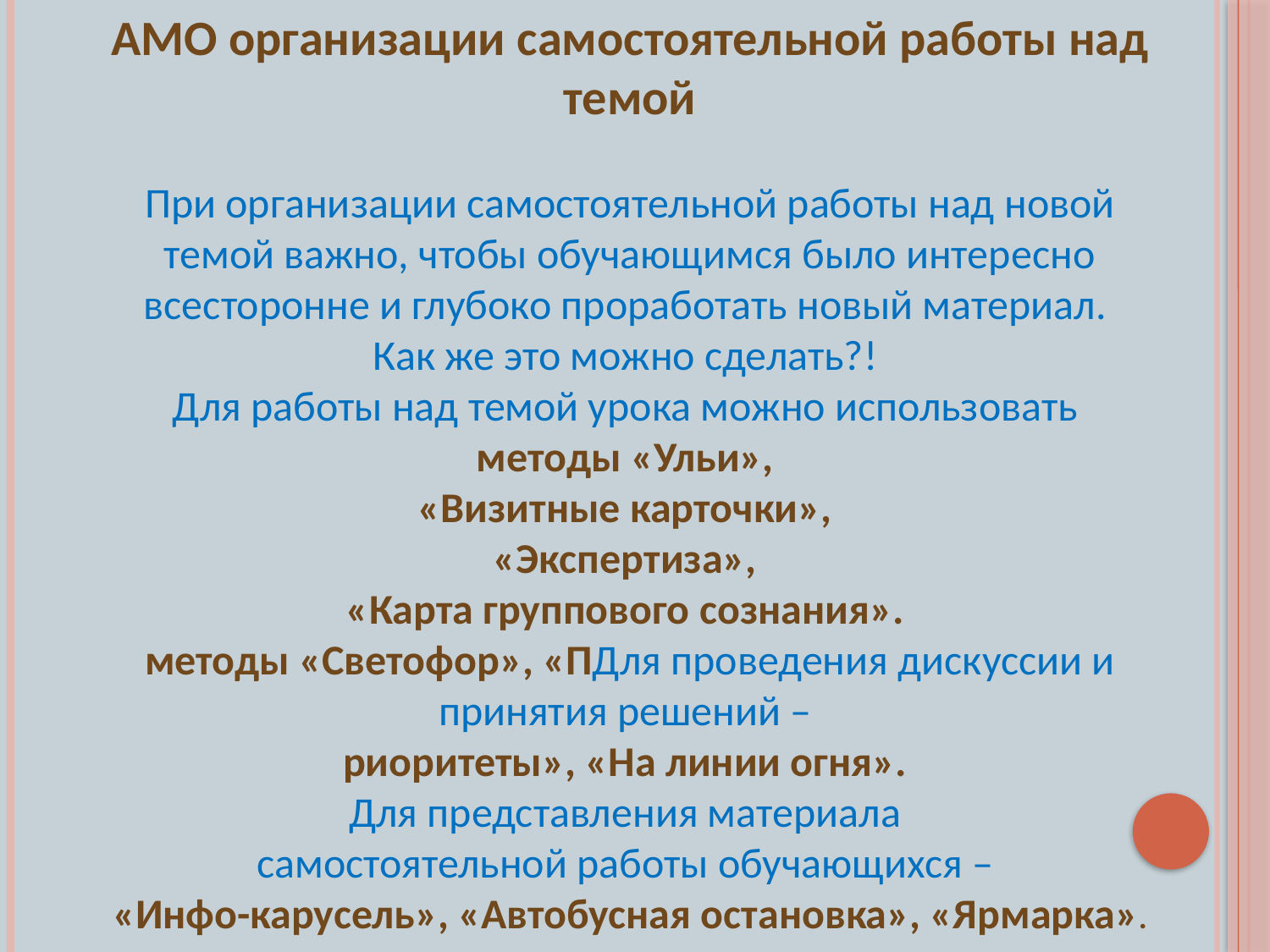

АМО организации самостоятельной работы над темой
При организации самостоятельной работы над новой темой важно, чтобы обучающимся было интересно всесторонне и глубоко проработать новый материал.
Как же это можно сделать?!
Для работы над темой урока можно использовать
методы «Ульи»,
«Визитные карточки»,
«Экспертиза»,
«Карта группового сознания».
методы «Cветофор», «ПДля проведения дискуссии и принятия решений –
риоритеты», «На линии огня».
Для представления материала
самостоятельной работы обучающихся –
«Инфо-карусель», «Автобусная остановка», «Ярмарка».